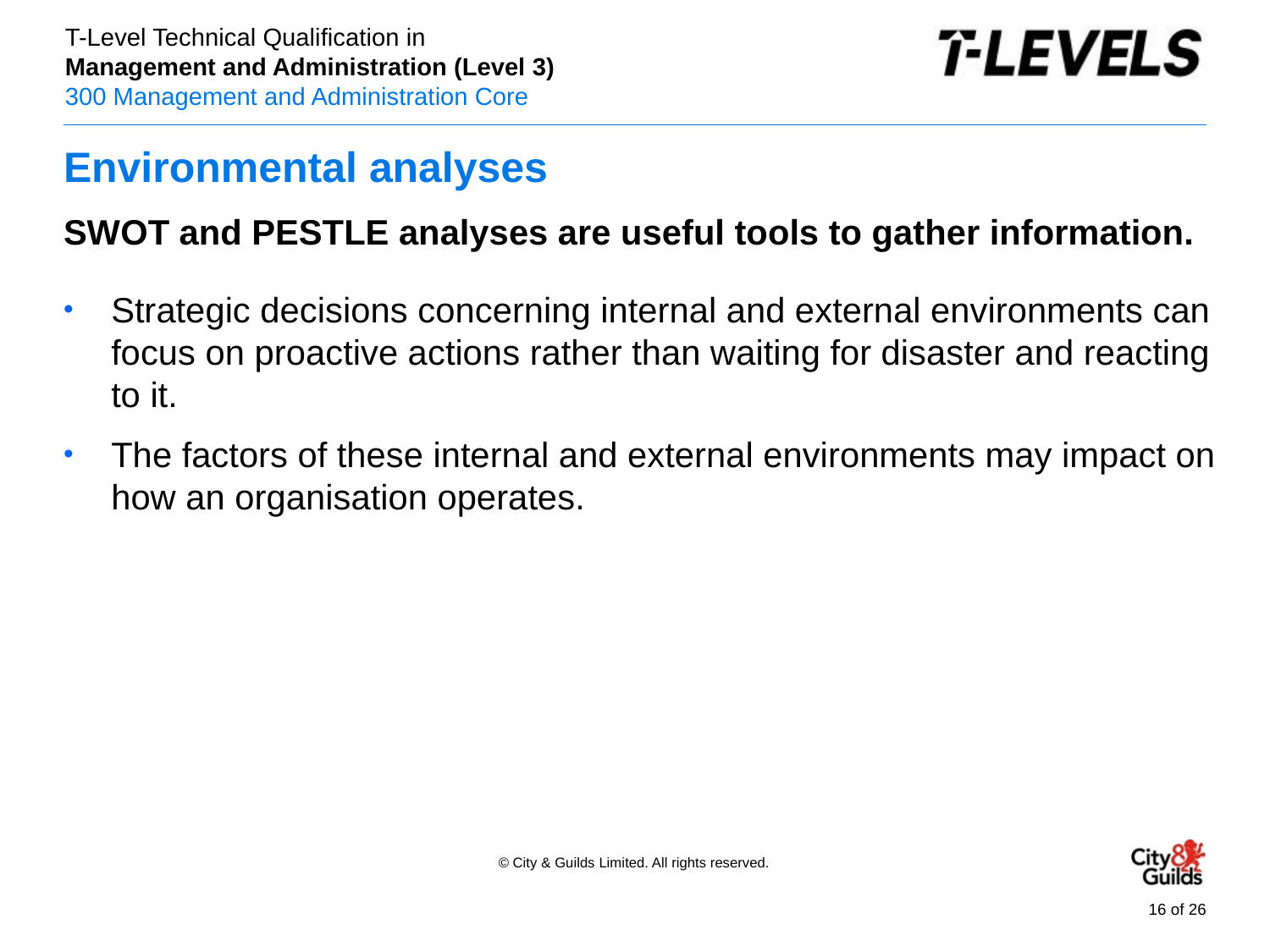

# Environmental analyses
SWOT and PESTLE analyses are useful tools to gather information.
Strategic decisions concerning internal and external environments can focus on proactive actions rather than waiting for disaster and reacting to it.
The factors of these internal and external environments may impact on how an organisation operates.